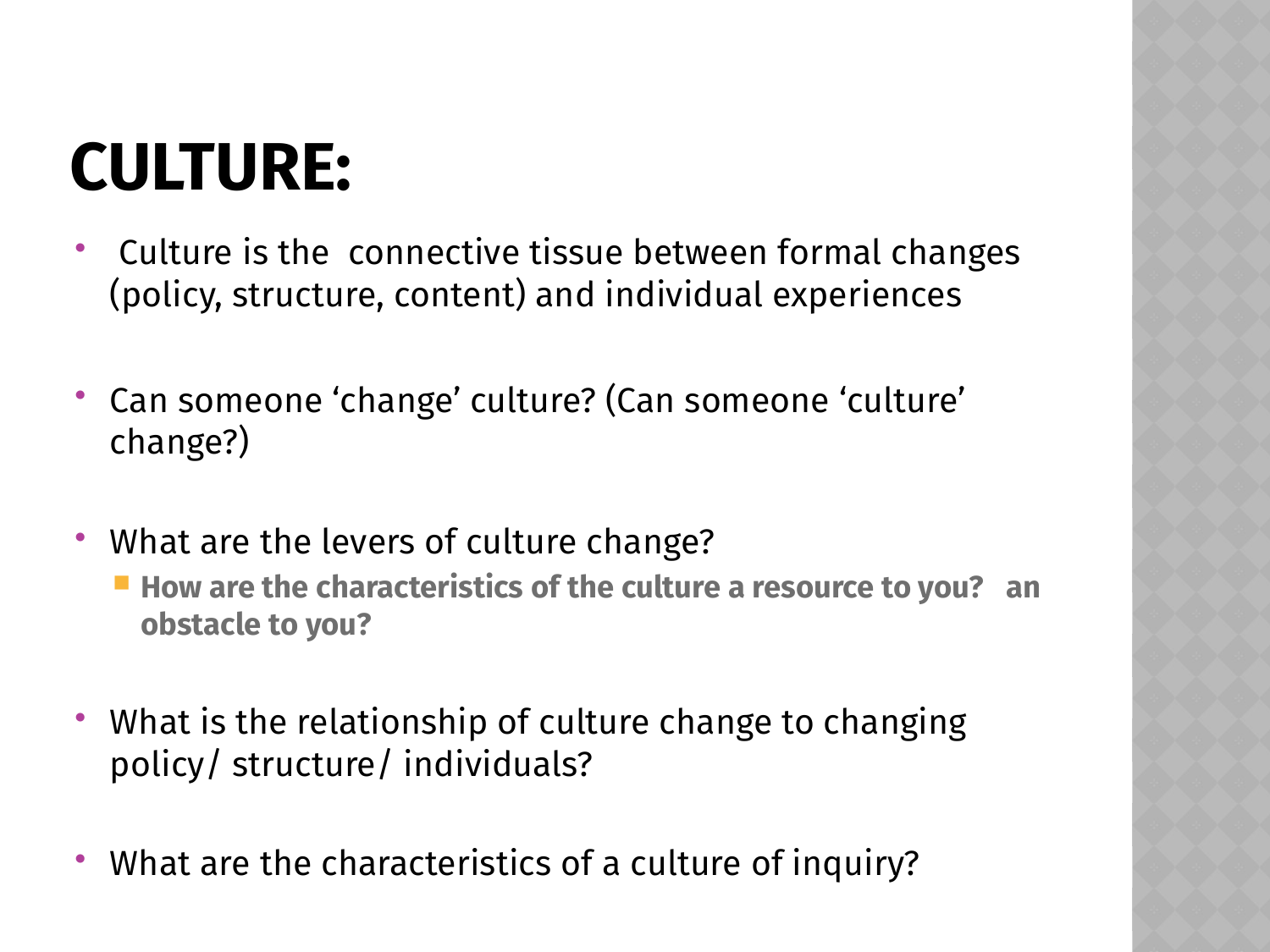

# Culture:
 Culture is the  connective tissue between formal changes (policy, structure, content) and individual experiences

Can someone ‘change’ culture? (Can someone ‘culture’ change?)

What are the levers of culture change?
How are the characteristics of the culture a resource to you?   an obstacle to you?

What is the relationship of culture change to changing  policy/ structure/ individuals?

What are the characteristics of a culture of inquiry?